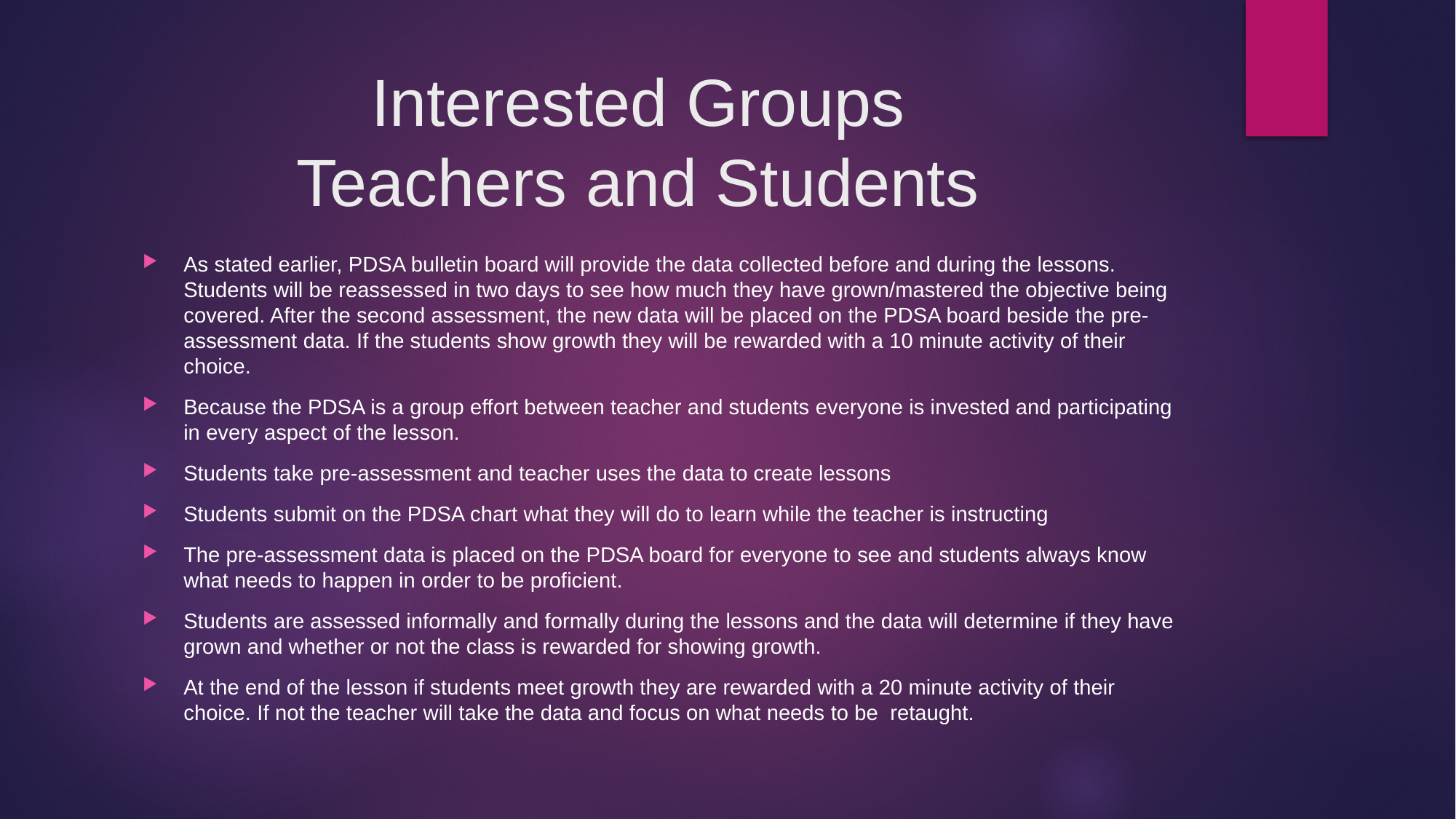

# Interested Groups Teachers and Students
As stated earlier, PDSA bulletin board will provide the data collected before and during the lessons. Students will be reassessed in two days to see how much they have grown/mastered the objective being covered. After the second assessment, the new data will be placed on the PDSA board beside the pre-assessment data. If the students show growth they will be rewarded with a 10 minute activity of their choice.
Because the PDSA is a group effort between teacher and students everyone is invested and participating in every aspect of the lesson.
Students take pre-assessment and teacher uses the data to create lessons
Students submit on the PDSA chart what they will do to learn while the teacher is instructing
The pre-assessment data is placed on the PDSA board for everyone to see and students always know what needs to happen in order to be proficient.
Students are assessed informally and formally during the lessons and the data will determine if they have grown and whether or not the class is rewarded for showing growth.
At the end of the lesson if students meet growth they are rewarded with a 20 minute activity of their choice. If not the teacher will take the data and focus on what needs to be  retaught.